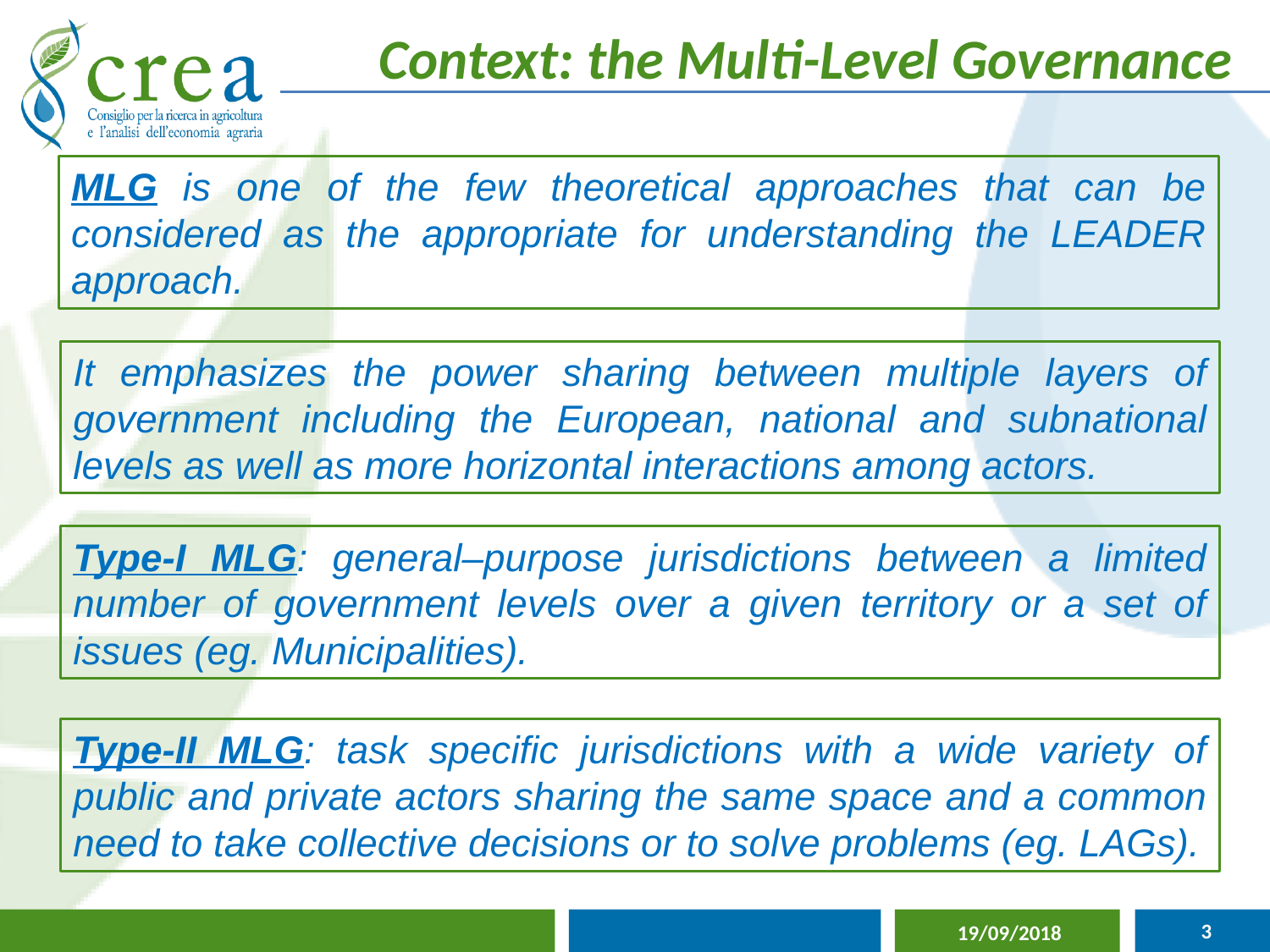

Context: the Multi-Level Governance
MLG is one of the few theoretical approaches that can be considered as the appropriate for understanding the LEADER approach.
It emphasizes the power sharing between multiple layers of government including the European, national and subnational levels as well as more horizontal interactions among actors.
Type-I MLG: general–purpose jurisdictions between a limited number of government levels over a given territory or a set of issues (eg. Municipalities).
Type-II MLG: task specific jurisdictions with a wide variety of public and private actors sharing the same space and a common need to take collective decisions or to solve problems (eg. LAGs).